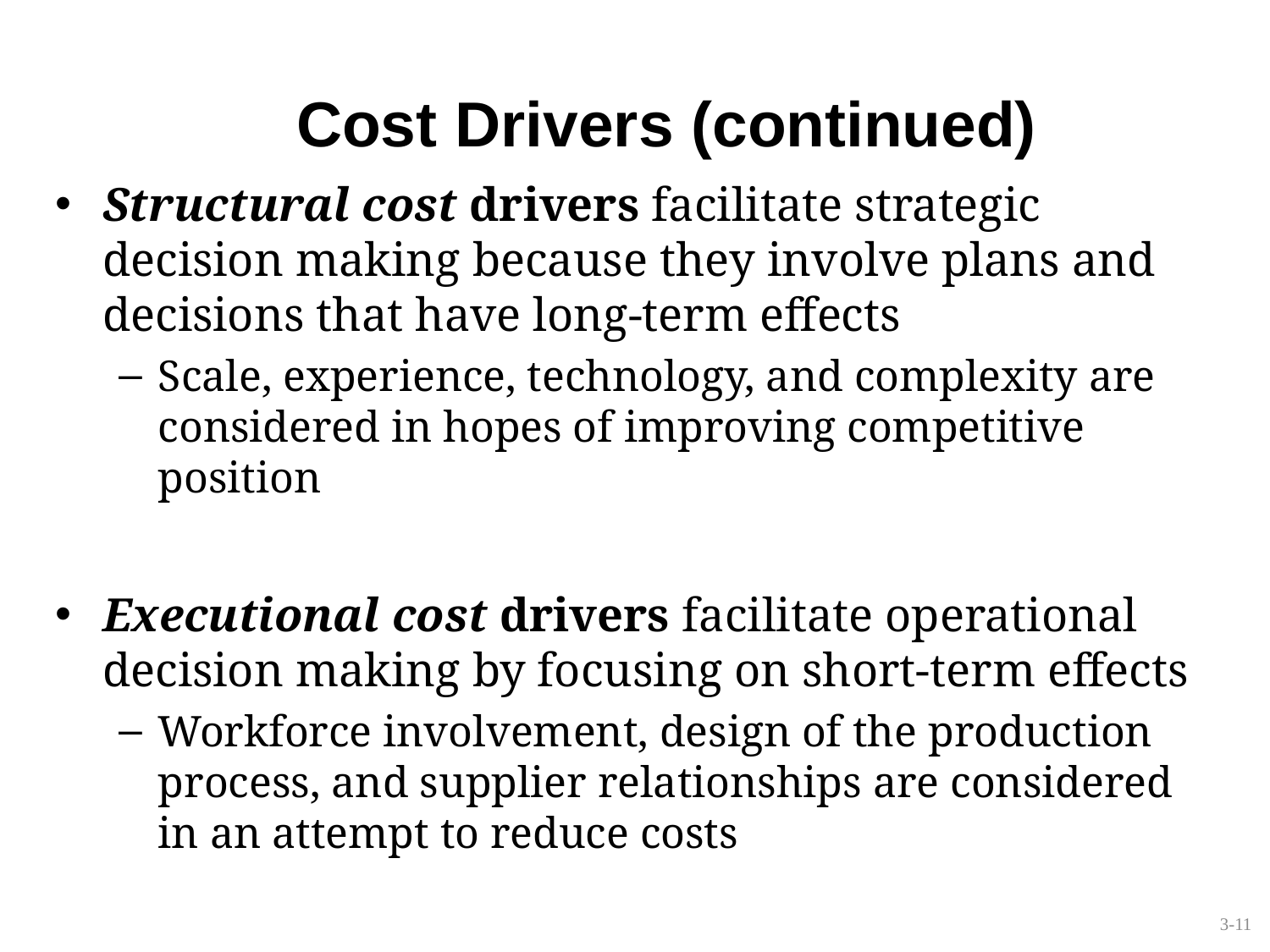

# Cost Drivers (continued)
Structural cost drivers facilitate strategic decision making because they involve plans and decisions that have long-term effects
Scale, experience, technology, and complexity are considered in hopes of improving competitive position

Executional cost drivers facilitate operational decision making by focusing on short-term effects
Workforce involvement, design of the production process, and supplier relationships are considered in an attempt to reduce costs

3-11